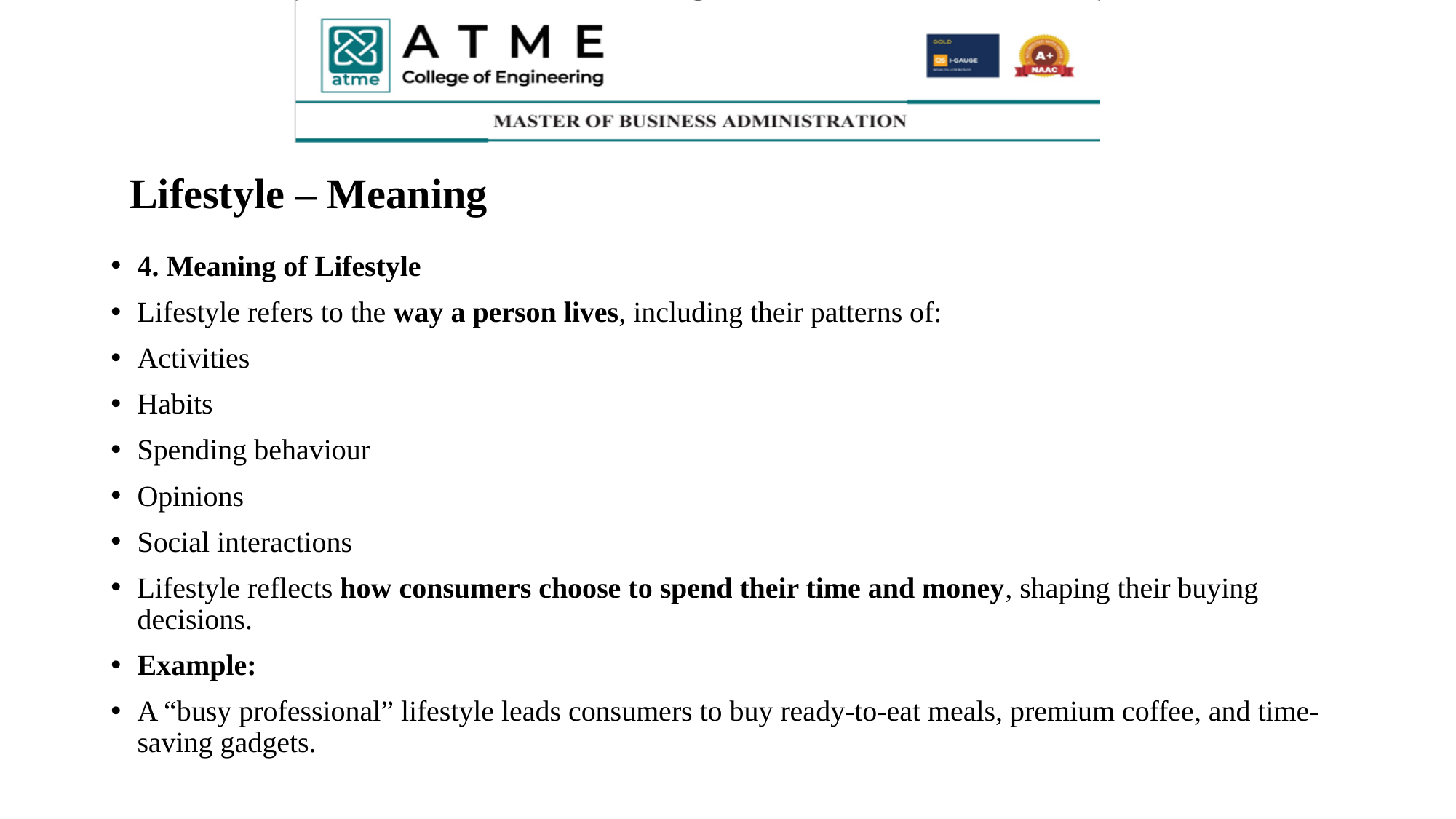

# Lifestyle – Meaning
4. Meaning of Lifestyle
Lifestyle refers to the way a person lives, including their patterns of:
Activities
Habits
Spending behaviour
Opinions
Social interactions
Lifestyle reflects how consumers choose to spend their time and money, shaping their buying decisions.
Example:
A “busy professional” lifestyle leads consumers to buy ready-to-eat meals, premium coffee, and time-saving gadgets.